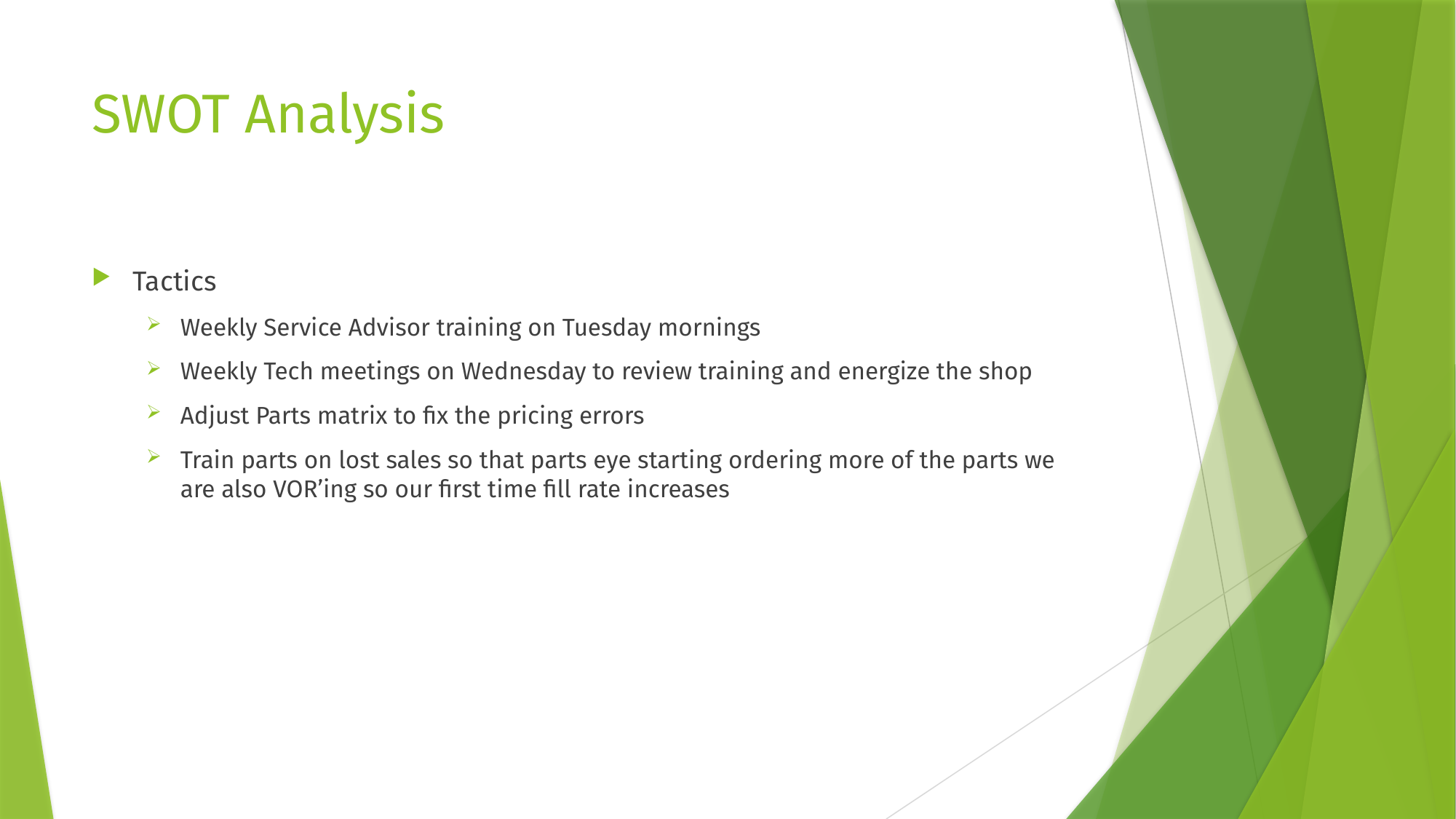

# SWOT Analysis
Tactics
Weekly Service Advisor training on Tuesday mornings
Weekly Tech meetings on Wednesday to review training and energize the shop
Adjust Parts matrix to fix the pricing errors
Train parts on lost sales so that parts eye starting ordering more of the parts we are also VOR’ing so our first time fill rate increases